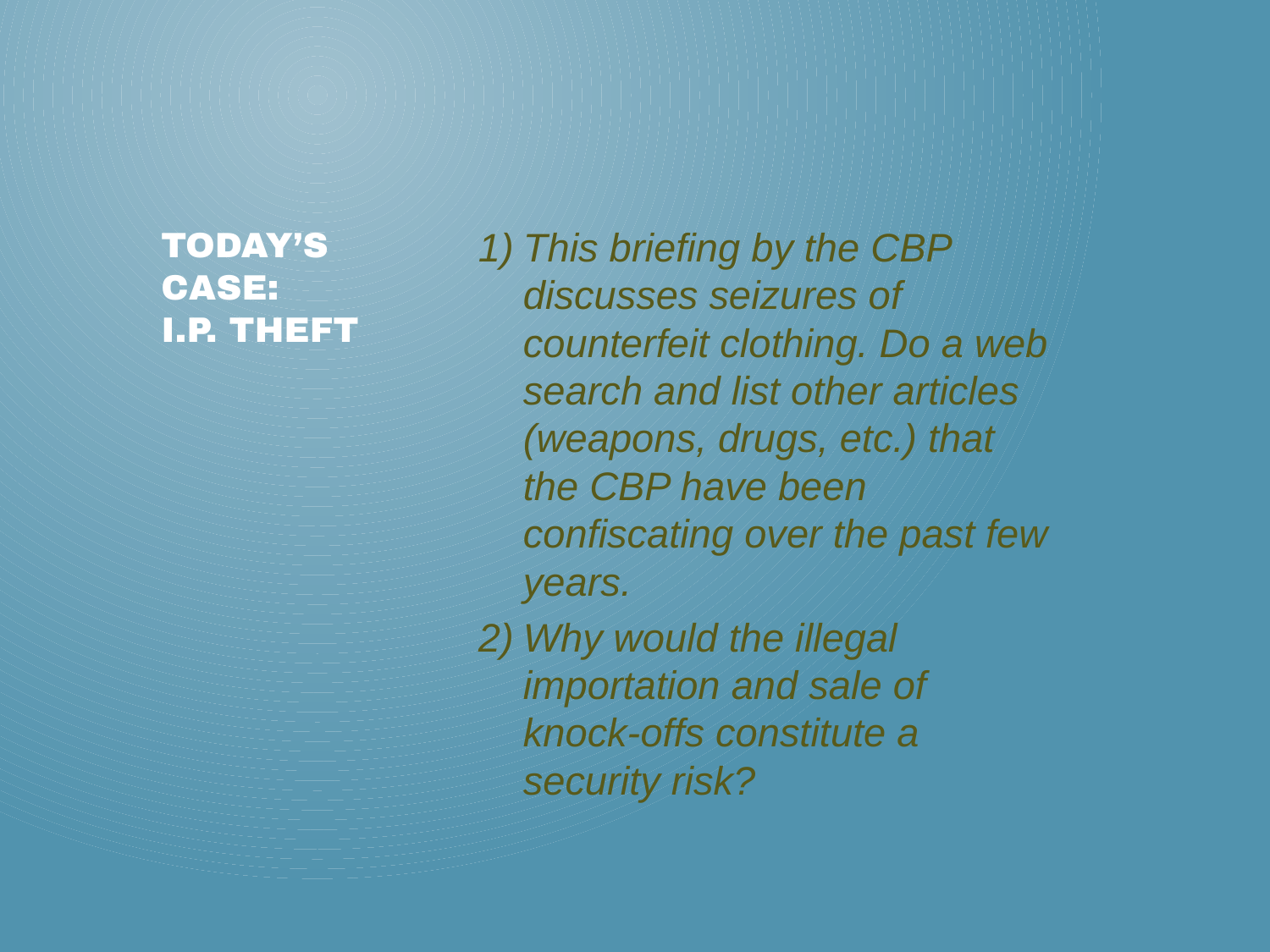

# TODAY’S CASE: I.P. THEFT
This briefing by the CBP discusses seizures of counterfeit clothing. Do a web search and list other articles (weapons, drugs, etc.) that the CBP have been confiscating over the past few years.
Why would the illegal importation and sale of knock-offs constitute a security risk?